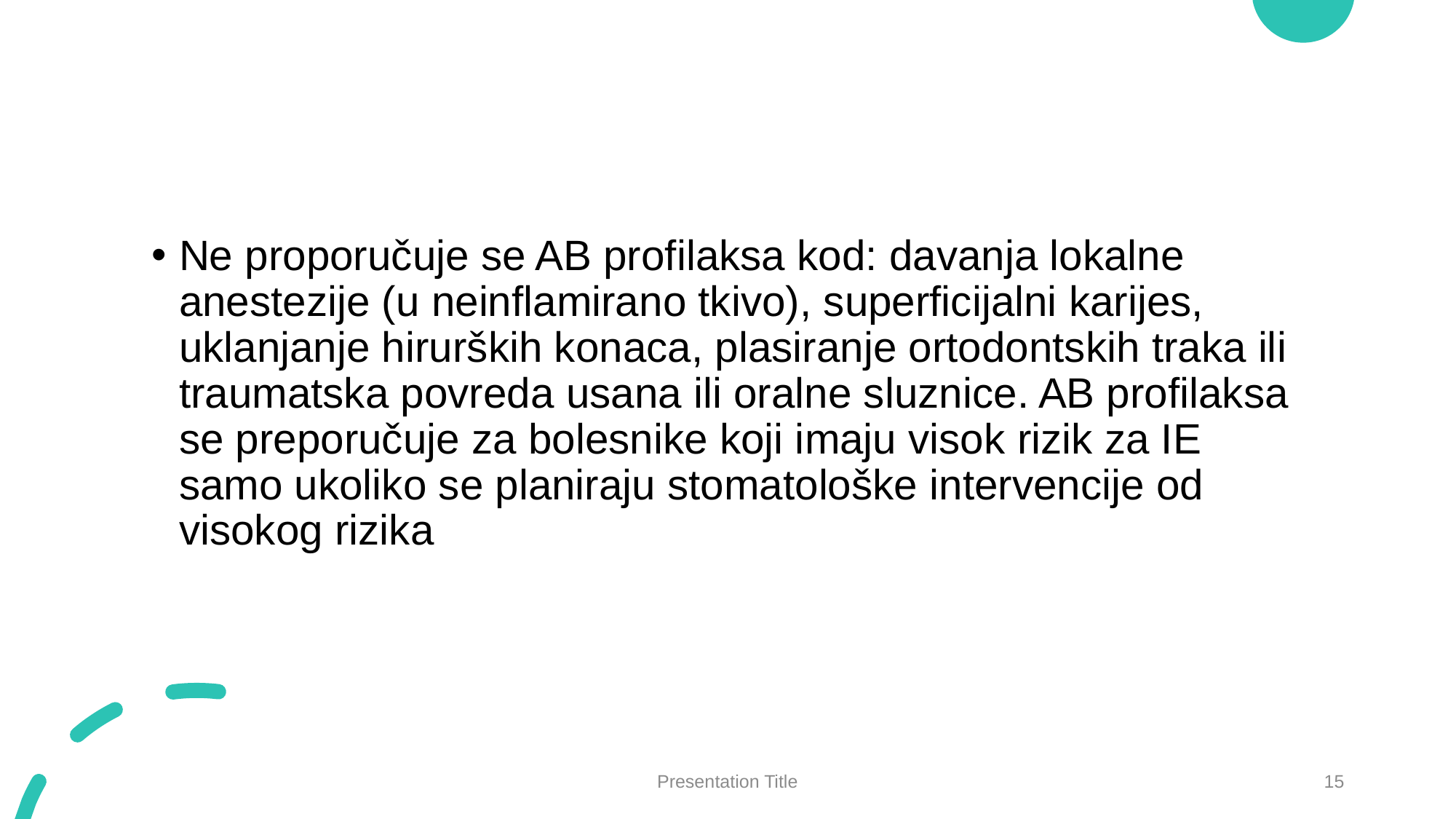

#
Ne proporučuje se AB profilaksa kod: davanja lokalne anestezije (u neinflamirano tkivo), superficijalni karijes, uklanjanje hirurških konaca, plasiranje ortodontskih traka ili traumatska povreda usana ili oralne sluznice. AB profilaksa se preporučuje za bolesnike koji imaju visok rizik za IE samo ukoliko se planiraju stomatološke intervencije od visokog rizika
Presentation Title
15